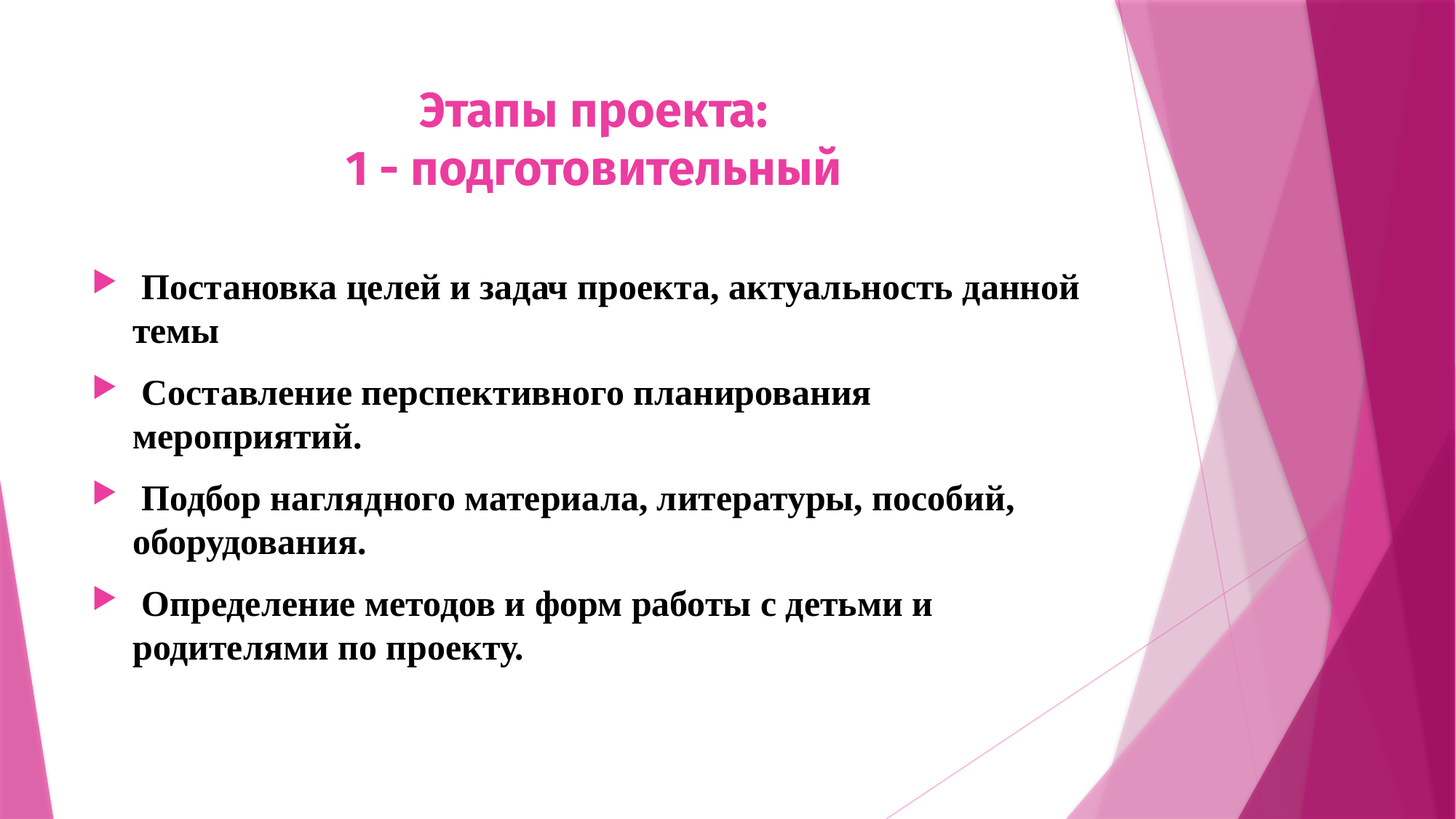

# Этапы проекта: 1 - подготовительный
 Постановка целей и задач проекта, актуальность данной темы
 Составление перспективного планирования мероприятий.
 Подбор наглядного материала, литературы, пособий, оборудования.
 Определение методов и форм работы с детьми и родителями по проекту.